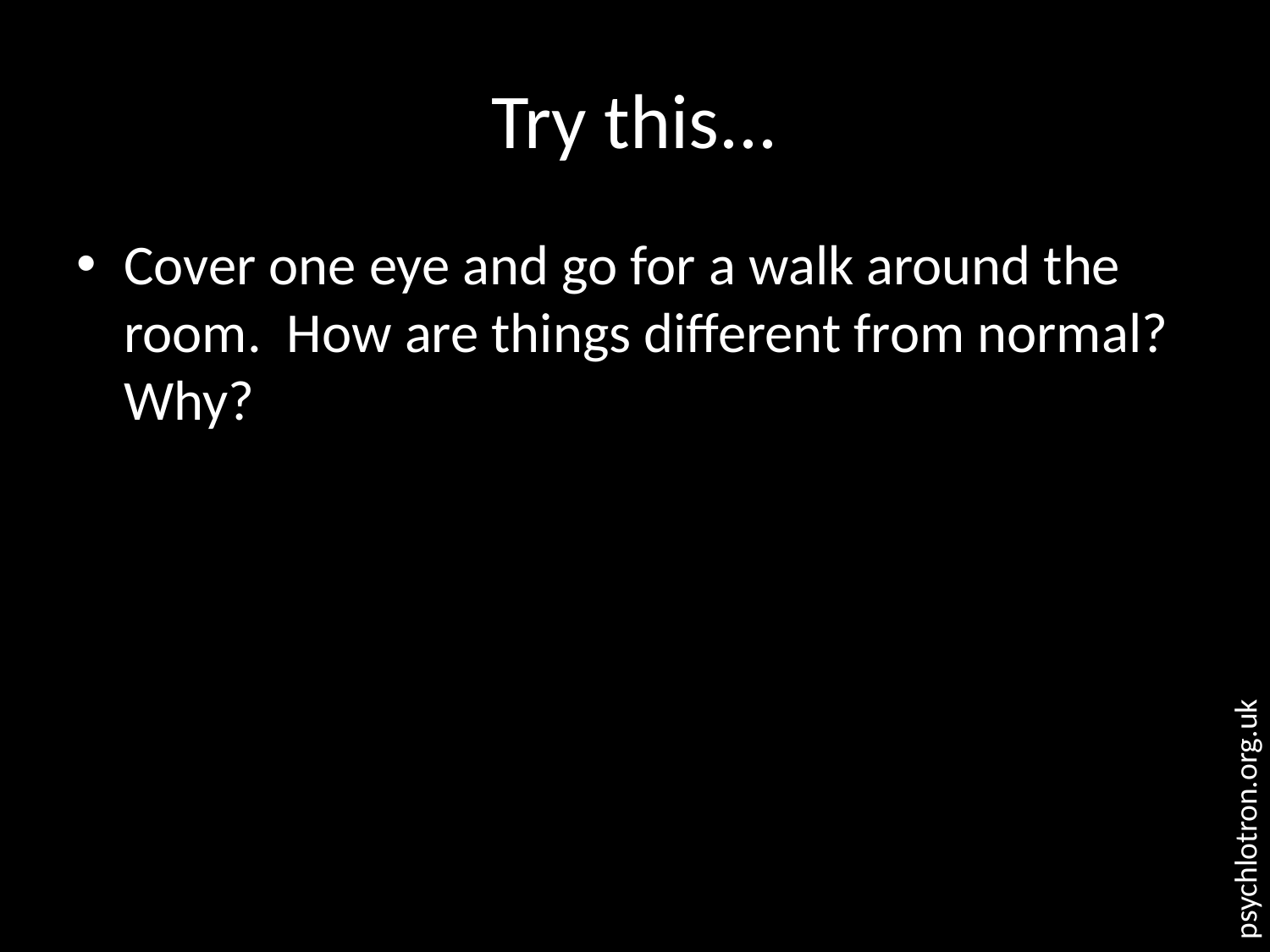

# Try this...
Cover one eye and go for a walk around the room.  How are things different from normal?  Why?